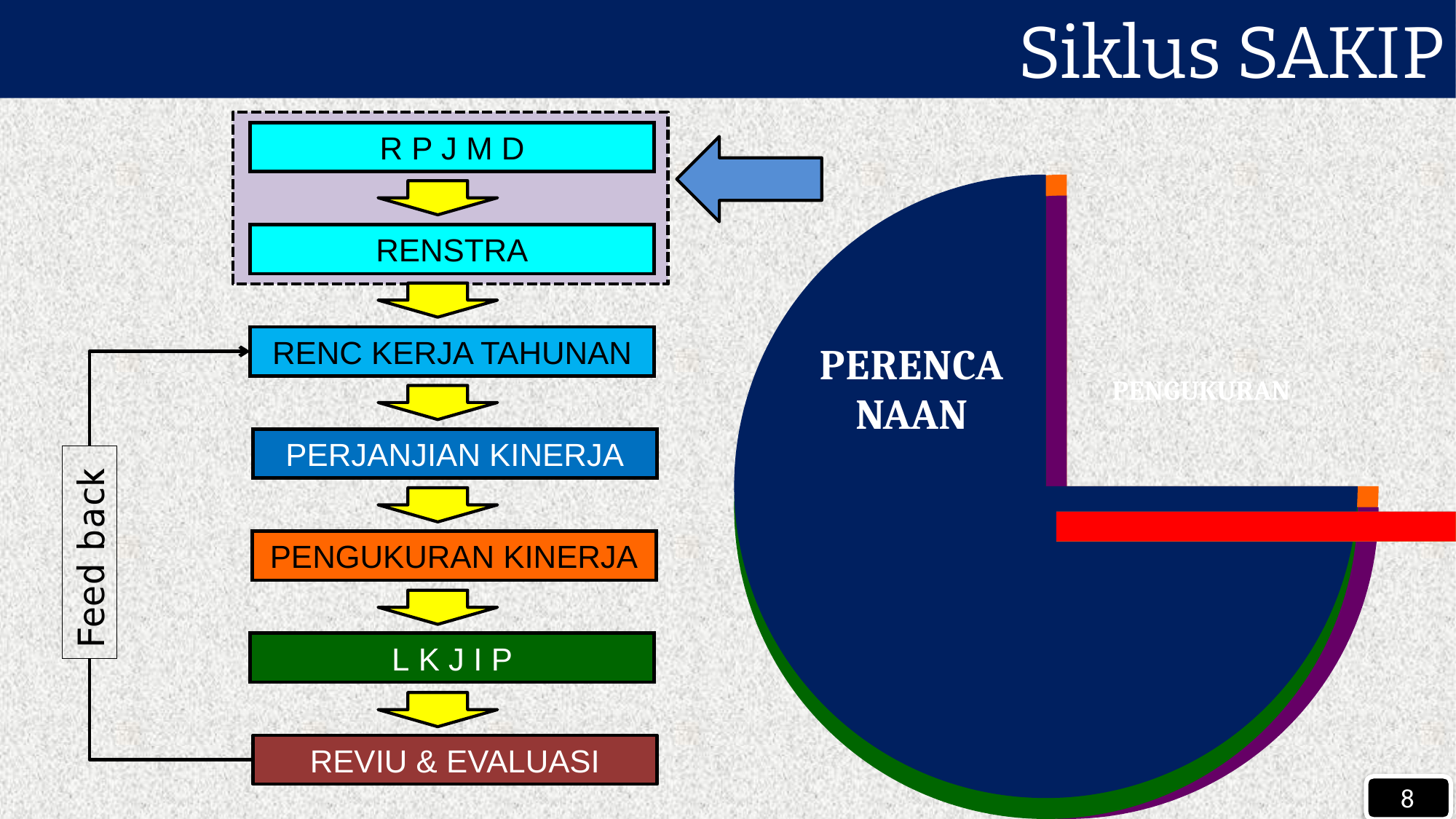

Siklus SAKIP
PENGUKURAN
PELAPORAN
PERENCANAAN
REVIU DAN EVALUASI

R P J M D

RENSTRA

RENC KERJA TAHUNAN

PERJANJIAN KINERJA

Feed back
PENGUKURAN KINERJA

L K J I P

REVIU & EVALUASI

8